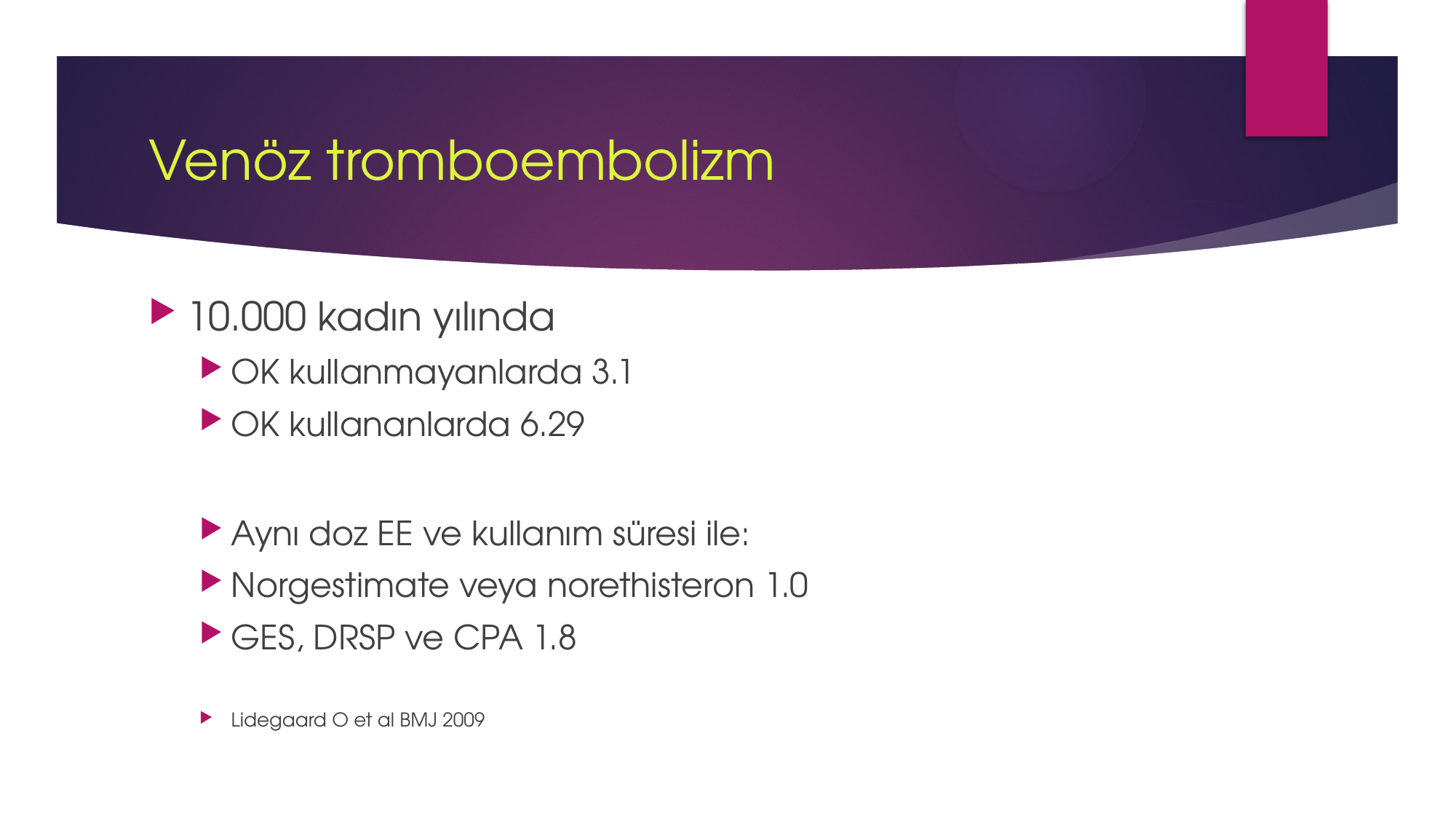

# Venöz tromboembolizm
10.000 kadın yılında
OK kullanmayanlarda 3.1
OK kullananlarda 6.29

Aynı doz EE ve kullanım süresi ile:
Norgestimate veya norethisteron 1.0
GES, DRSP ve CPA 1.8

Lidegaard O et al BMJ 2009